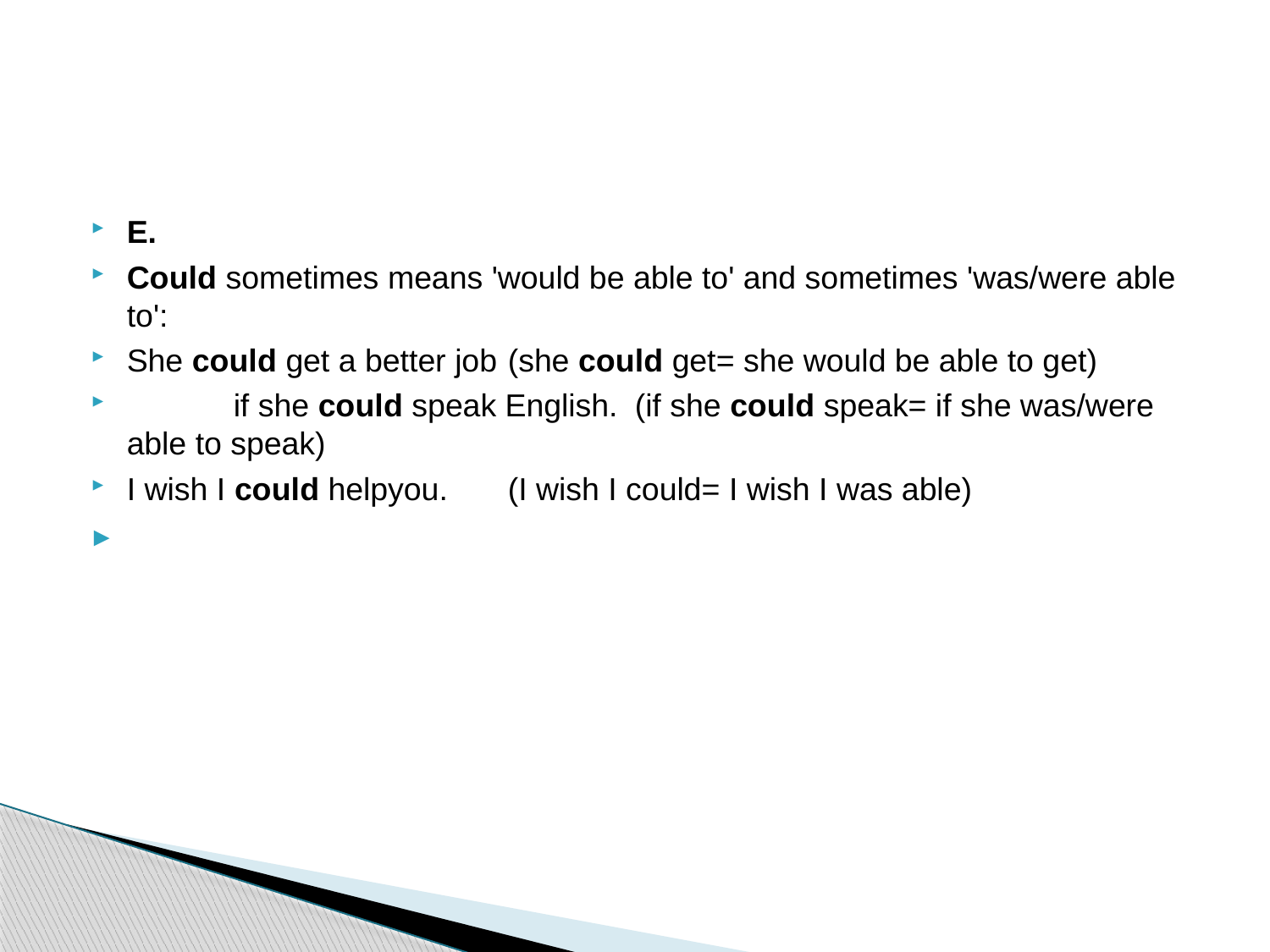

#
E.
Could sometimes means 'would be able to' and sometimes 'was/were able to':
She could get a better job	(she could get= she would be able to get)
            if she could speak English.	(if she could speak= if she was/were able to speak)
I wish I could helpyou.	(I wish I could= I wish I was able)